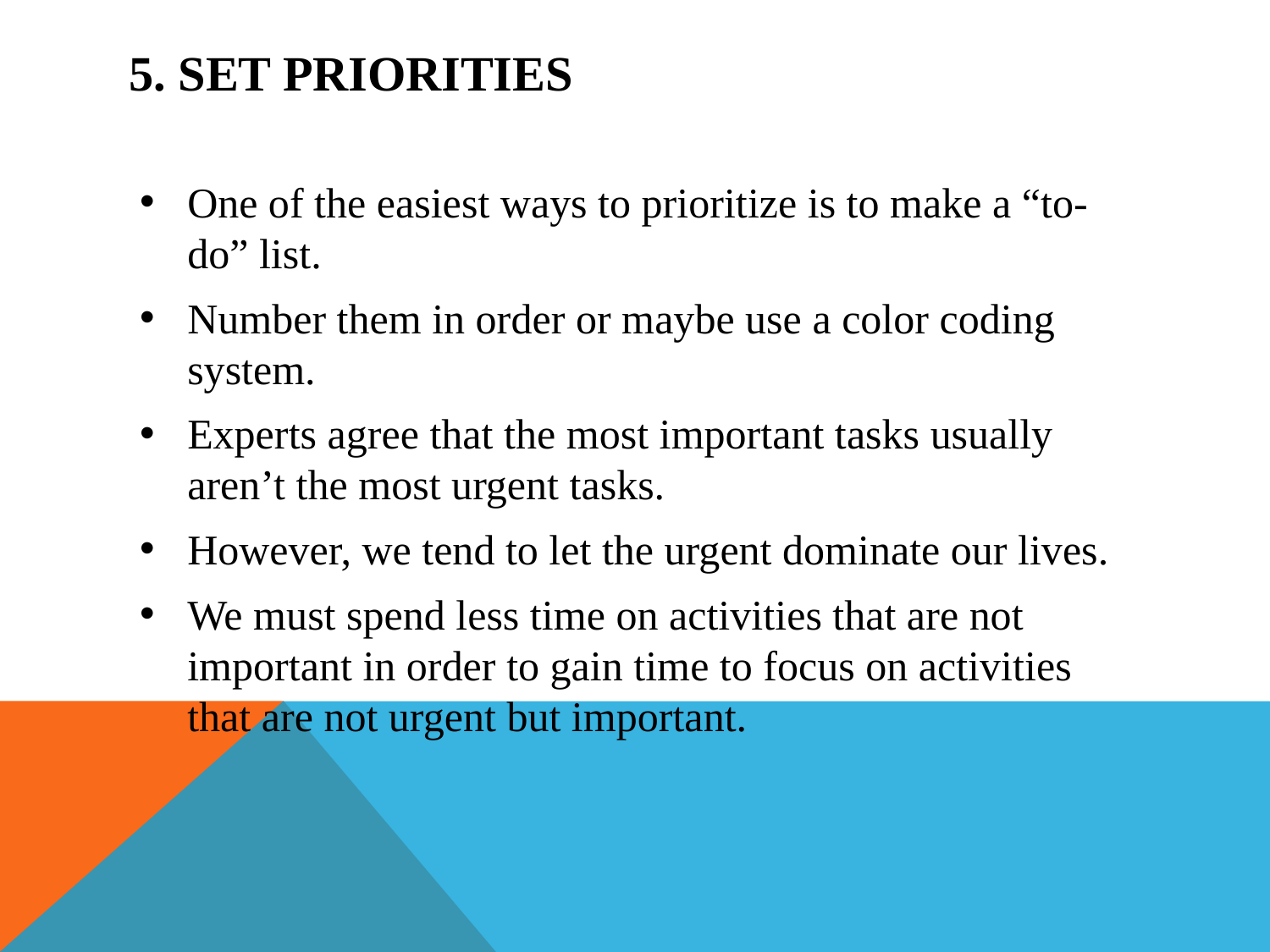

# 5. SET PRIORITIES
One of the easiest ways to prioritize is to make a “to-do” list.
Number them in order or maybe use a color coding system.
Experts agree that the most important tasks usually aren’t the most urgent tasks.
However, we tend to let the urgent dominate our lives.
We must spend less time on activities that are not important in order to gain time to focus on activities that are not urgent but important.